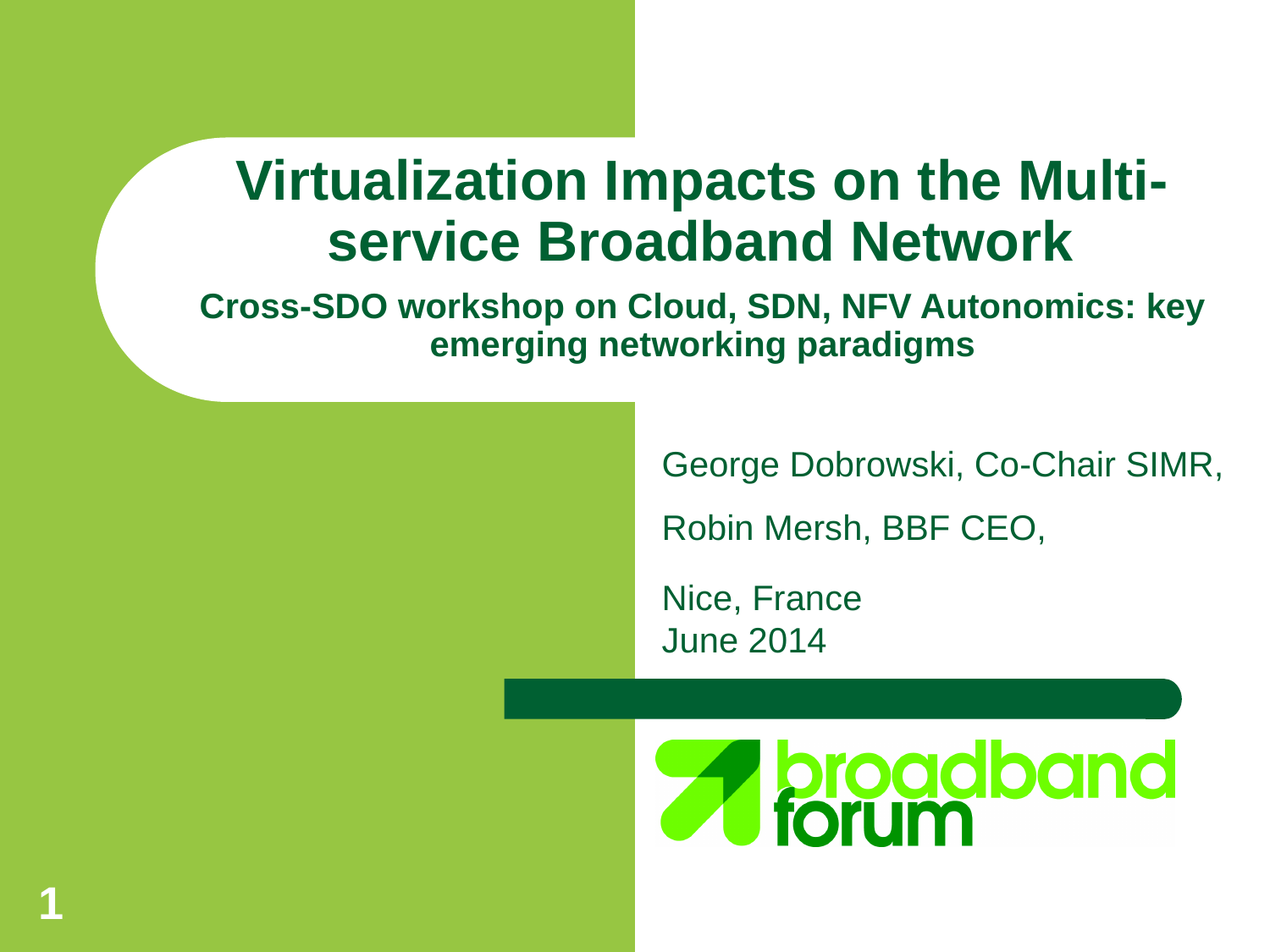

# Virtualization Impacts on the Multi-service Broadband Network Cross-SDO workshop on Cloud, SDN, NFV Autonomics: key emerging networking paradigms
George Dobrowski, Co-Chair SIMR,
Robin Mersh, BBF CEO,

Nice, France
June 2014
1